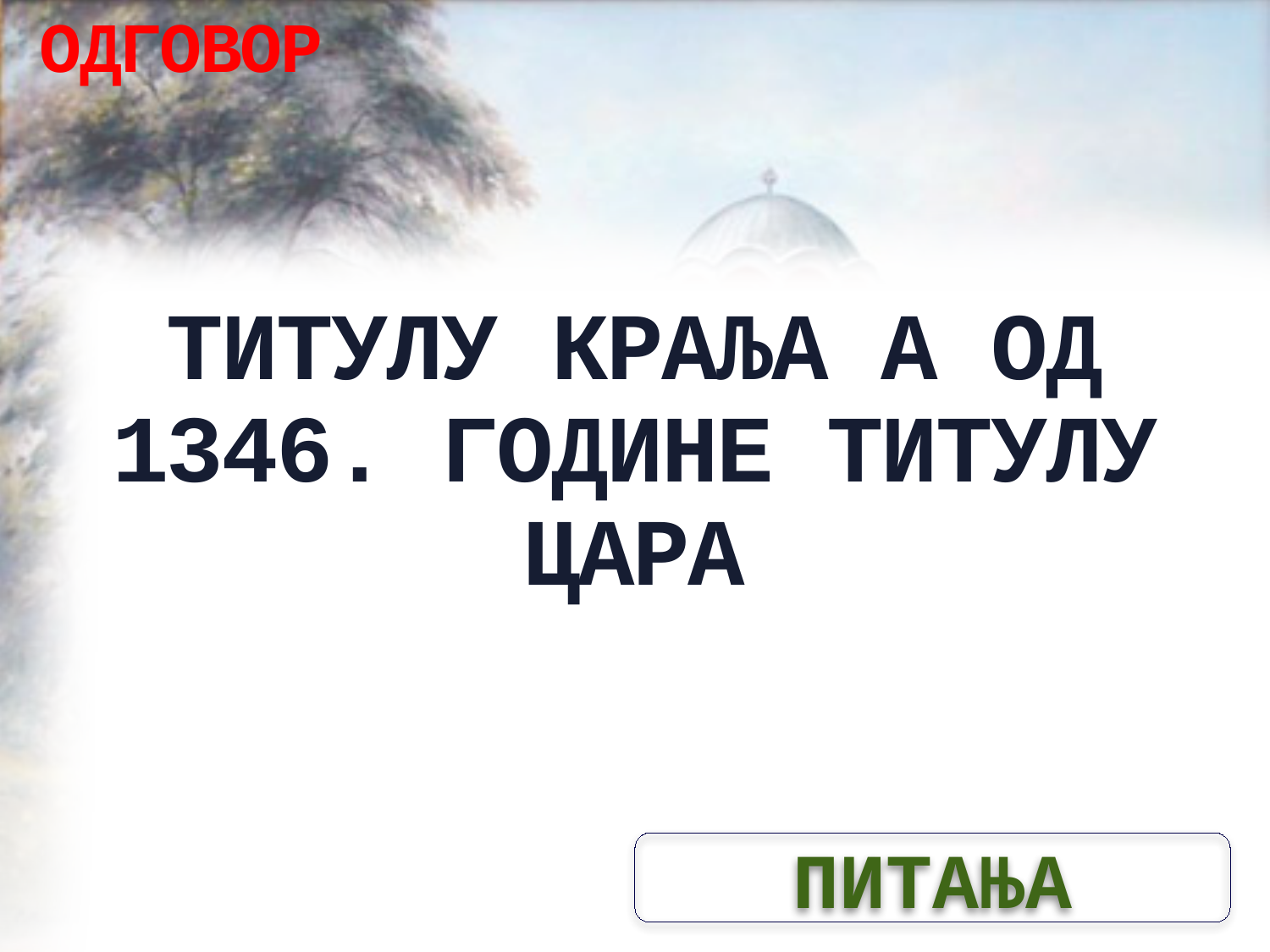

ОДГОВОР
ТИТУЛУ КРАЉА А ОД 1346. ГОДИНЕ ТИТУЛУ ЦАРА
ПИТАЊА